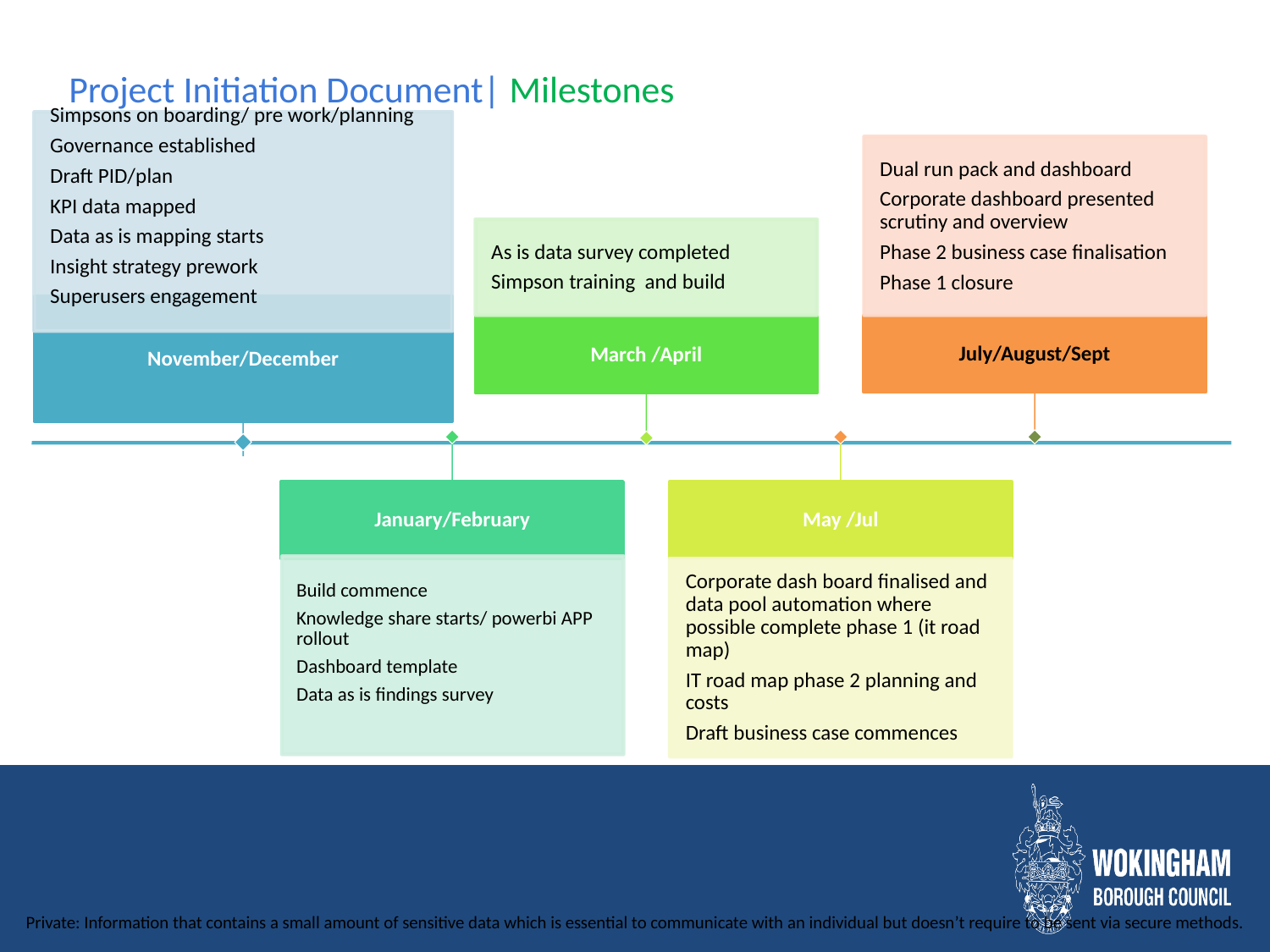

Project Initiation Document| Milestones
November/December
Simpsons on boarding/ pre work/planning
Governance established
Draft PID/plan
KPI data mapped
Data as is mapping starts
Insight strategy prework
Superusers engagement

January/February

Build commence
Knowledge share starts/ powerbi APP rollout
Dashboard template
Data as is findings survey

March /April
As is data survey completed
Simpson training  and build
May /Jul
Corporate dash board finalised and  data pool automation where possible complete phase 1 (it road map)
IT road map phase 2 planning and costs
Draft business case commences
July/August/Sept
Dual run pack and dashboard
Corporate dashboard presented scrutiny and overview
Phase 2 business case finalisation
Phase 1 closure